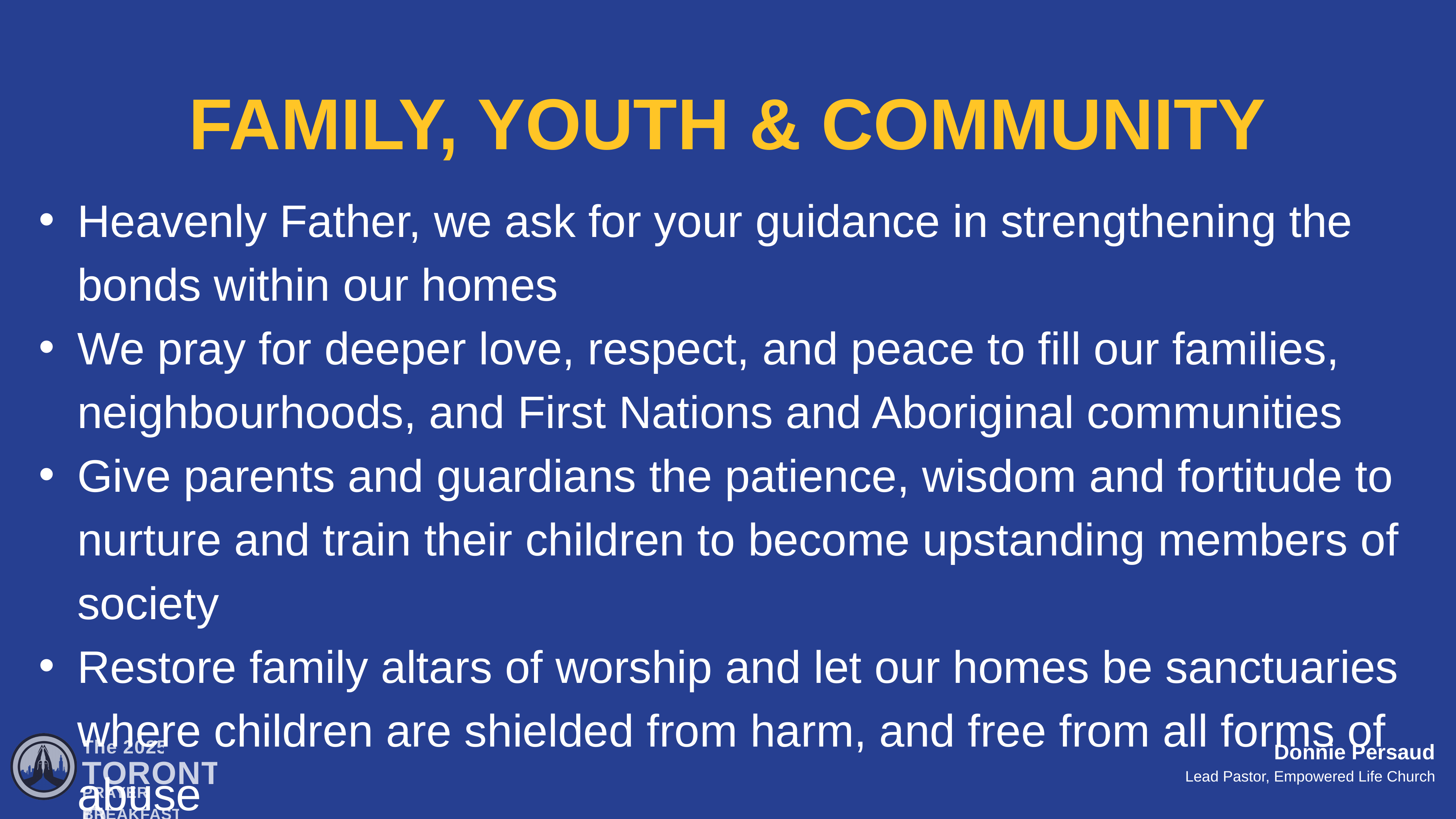

FAMILY, YOUTH & COMMUNITY
Heavenly Father, we ask for your guidance in strengthening the bonds within our homes
We pray for deeper love, respect, and peace to fill our families, neighbourhoods, and First Nations and Aboriginal communities
Give parents and guardians the patience, wisdom and fortitude to nurture and train their children to become upstanding members of society
Restore family altars of worship and let our homes be sanctuaries where children are shielded from harm, and free from all forms of abuse

The 2025
TORONTO
PRAYER BREAKFAST
Donnie Persaud
Lead Pastor, Empowered Life Church